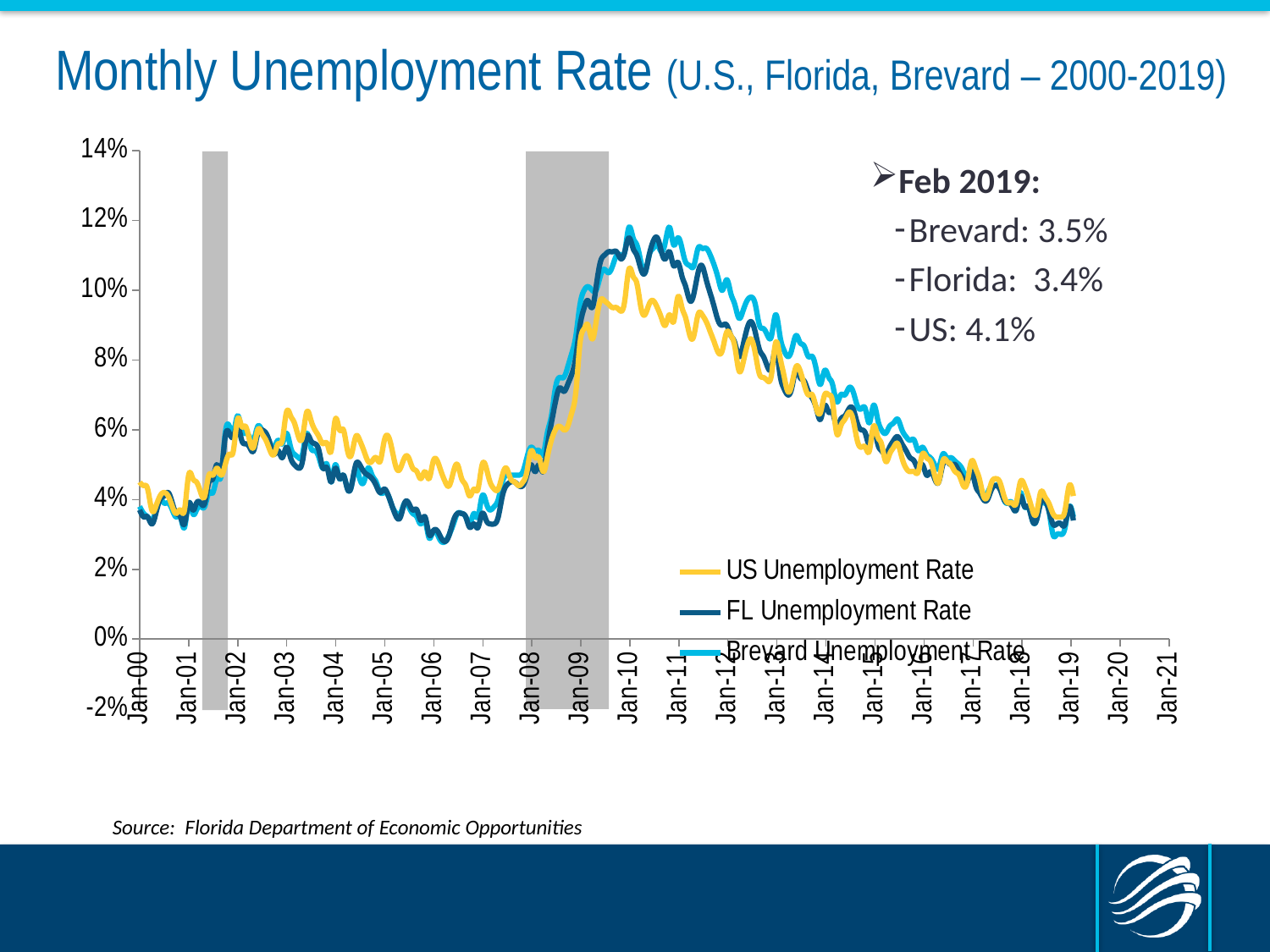

# Monthly Unemployment Rate (U.S., Florida, Brevard – 2000-2019)

### Chart

| Category | US Unemployment Rate | FL Unemployment Rate | Brevard Unemployment Rate |
|---|---|---|---|

Feb 2019:
Brevard: 3.5%
Florida:  3.4%
US: 4.1%

Source:  Florida Department of Economic Opportunities